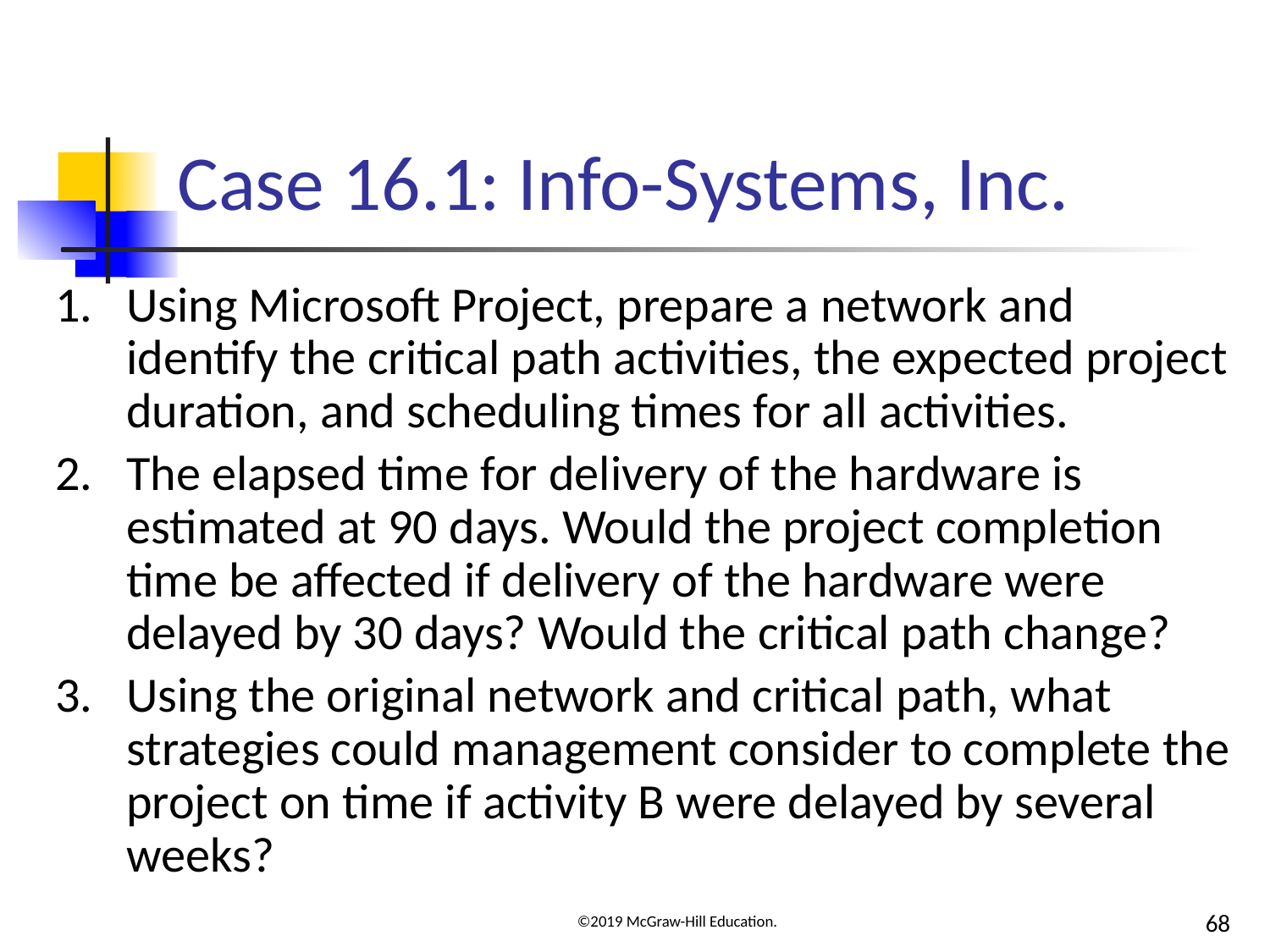

# Case 16.1: Info-Systems, Inc.
Using Microsoft Project, prepare a network and identify the critical path activities, the expected project duration, and scheduling times for all activities.
The elapsed time for delivery of the hardware is estimated at 90 days. Would the project completion time be affected if delivery of the hardware were delayed by 30 days? Would the critical path change?
Using the original network and critical path, what strategies could management consider to complete the project on time if activity B were delayed by several weeks?